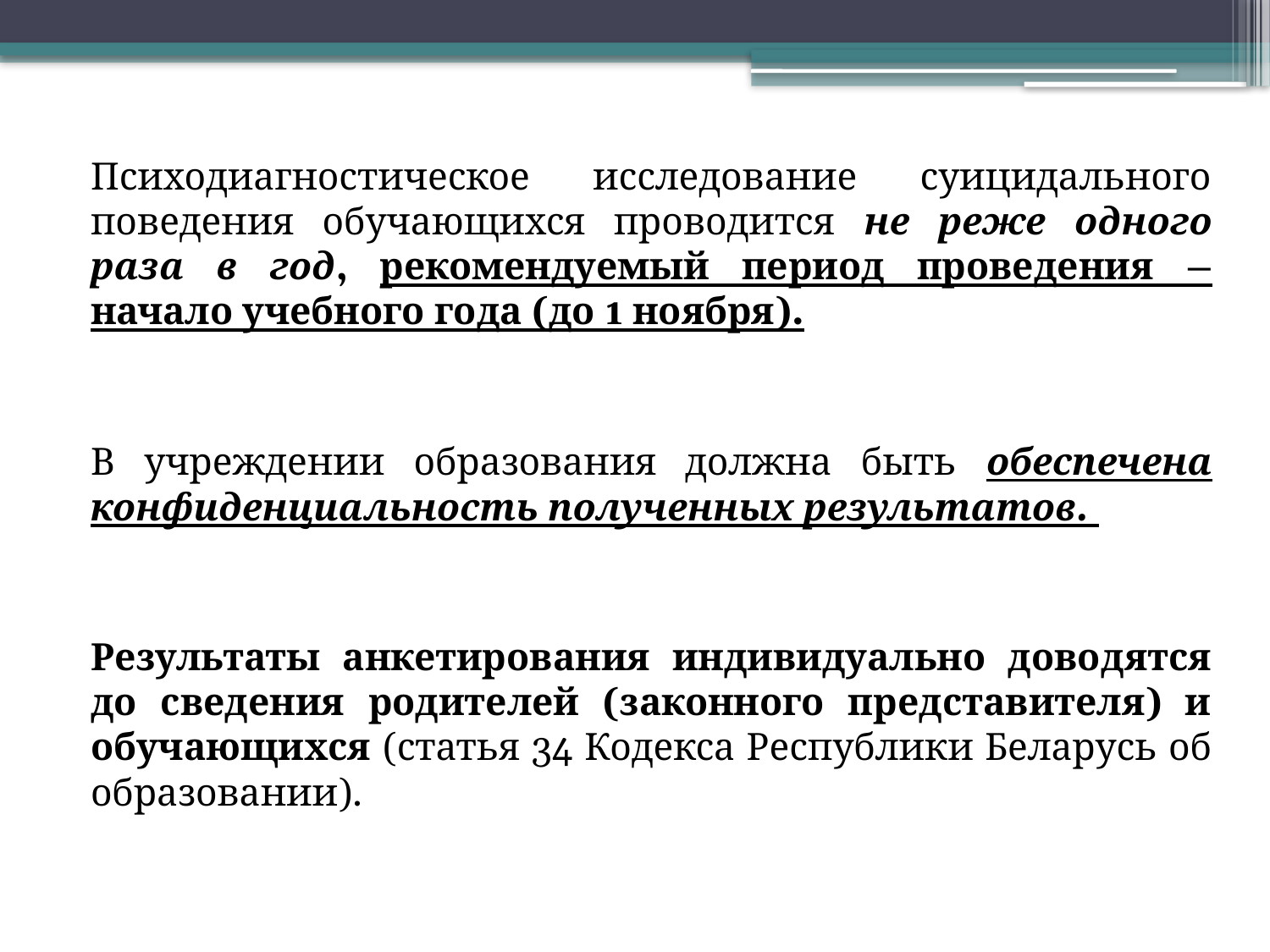

Психодиагностическое исследование суицидального поведения обучающихся проводится не реже одного раза в год, рекомендуемый период проведения – начало учебного года (до 1 ноября).

В учреждении образования должна быть обеспечена конфиденциальность полученных результатов.

Результаты анкетирования индивидуально доводятся до сведения родителей (законного представителя) и обучающихся (статья 34 Кодекса Республики Беларусь об образовании).